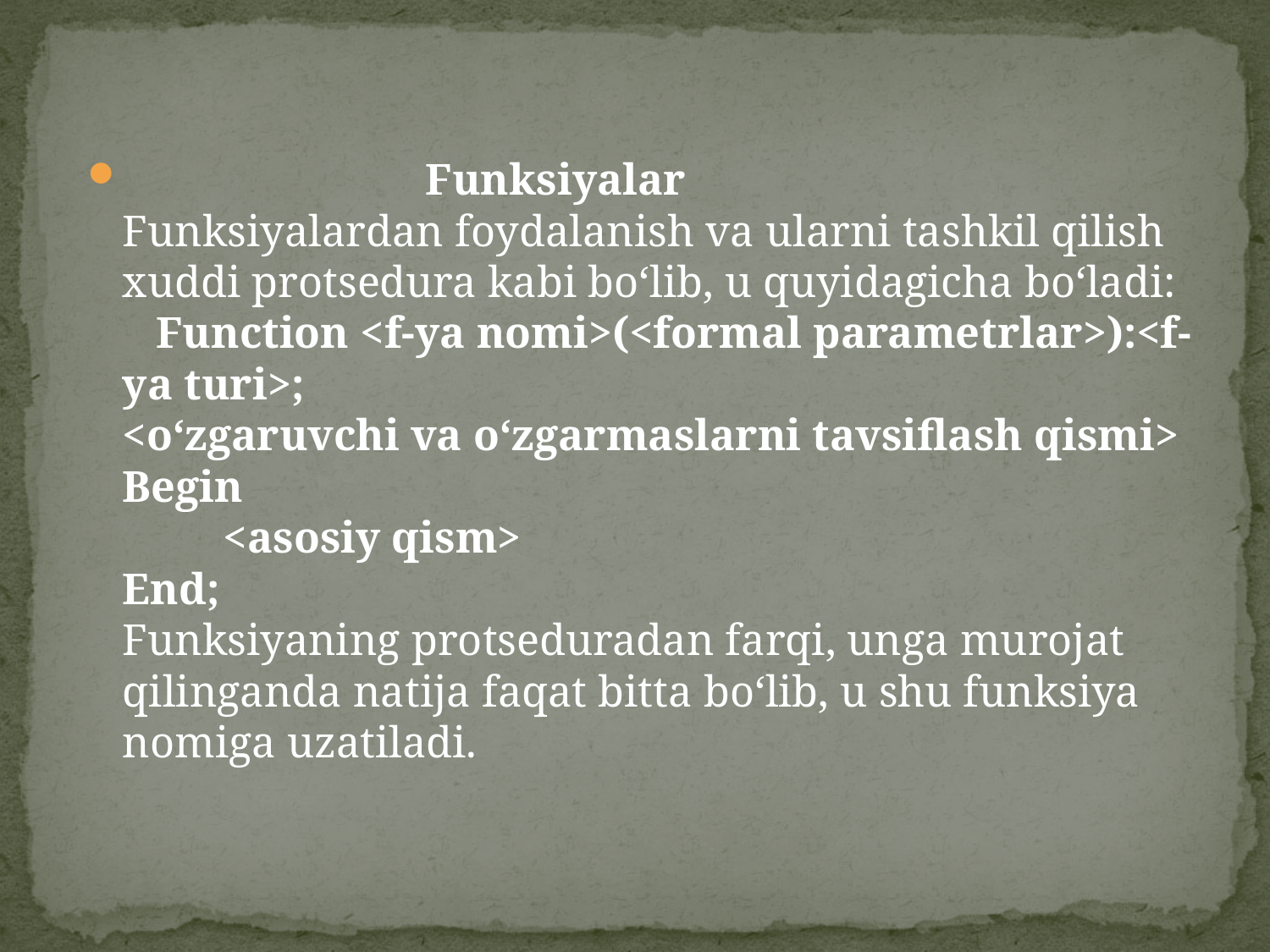

Funksiyalar 
Funksiyalardan foydalanish va ularni tashkil qilish xuddi protsedura kabi bo‘lib, u quyidagicha bo‘ladi:
   Function <f-ya nomi>(<formal parametrlar>):<f-ya turi>; 
<o‘zgaruvchi va o‘zgarmaslarni tavsiflash qismi>
Begin
         <asosiy qism>
End;
Funksiyaning protseduradan farqi, unga murojat qilinganda natija faqat bitta bo‘lib, u shu funksiya nomiga uzatiladi.